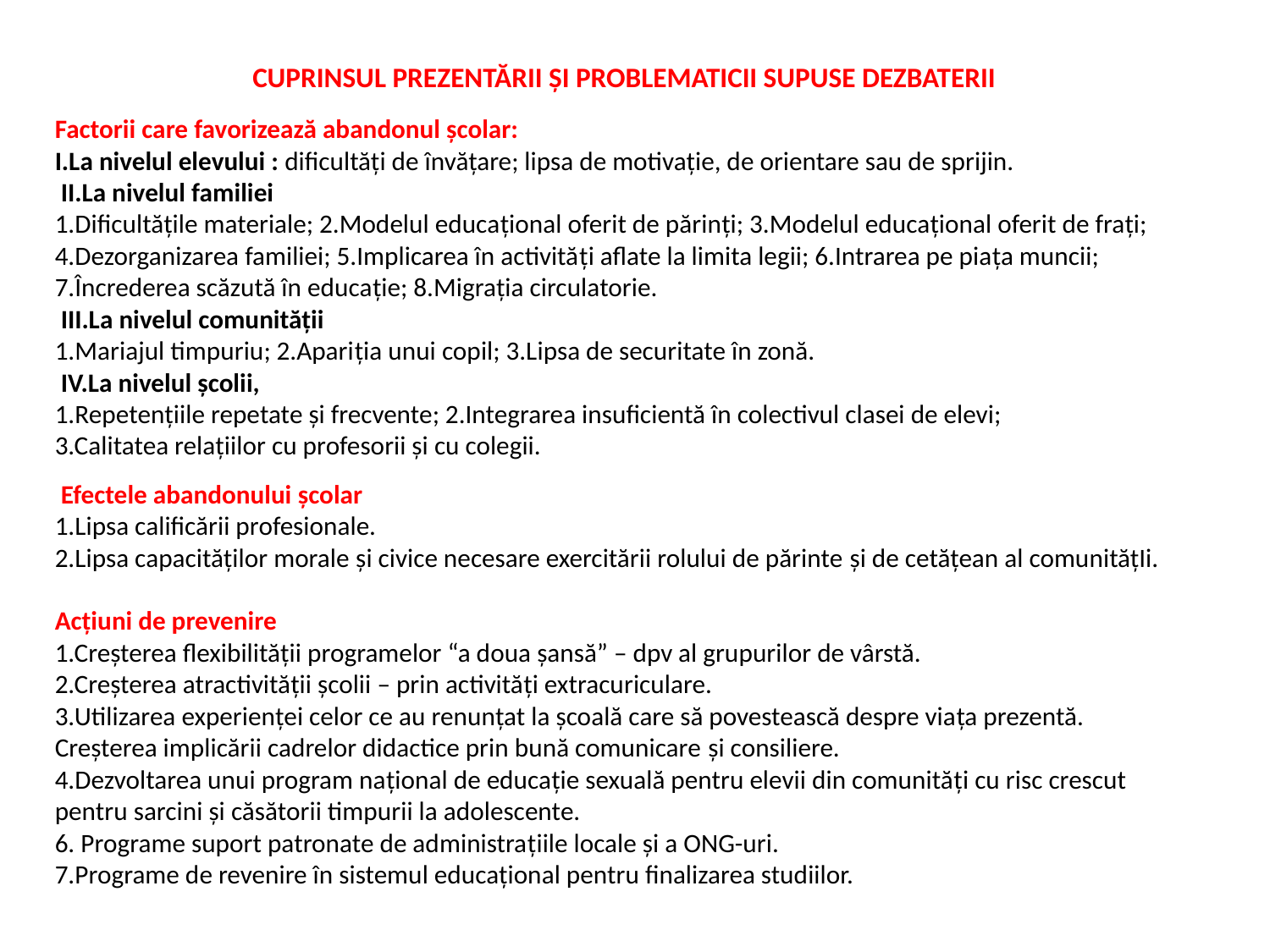

CUPRINSUL PREZENTĂRII ŞI PROBLEMATICII SUPUSE DEZBATERII

Factorii care favorizează abandonul şcolar:
I.La nivelul elevului : dificultăți de învățare; lipsa de motivație, de orientare sau de sprijin.
 II.La nivelul familiei
1.Dificultăţile materiale; 2.Modelul educaţional oferit de părinţi; 3.Modelul educaţional oferit de fraţi;
4.Dezorganizarea familiei; 5.Implicarea în activităţi aflate la limita legii; 6.Intrarea pe piaţa muncii;
7.Încrederea scăzută în educaţie; 8.Migraţia circulatorie.
 III.La nivelul comunităţii
1.Mariajul timpuriu; 2.Apariţia unui copil; 3.Lipsa de securitate în zonă.
 IV.La nivelul şcolii,
1.Repetenţiile repetate şi frecvente; 2.Integrarea insuficientă în colectivul clasei de elevi;
3.Calitatea relaţiilor cu profesorii şi cu colegii.

 Efectele abandonului şcolar
1.Lipsa calificării profesionale.
2.Lipsa capacităților morale și civice necesare exercitării rolului de părinte şi de cetățean al comunitățIi.

Acțiuni de prevenire
1.Creşterea flexibilităţii programelor “a doua şansă” – dpv al grupurilor de vârstă.
2.Creşterea atractivităţii şcolii – prin activităţi extracuriculare.
3.Utilizarea experienţei celor ce au renunţat la şcoală care să povestească despre viaţa prezentă.
Creşterea implicării cadrelor didactice prin bună comunicare și consiliere.
4.Dezvoltarea unui program naţional de educaţie sexuală pentru elevii din comunităţi cu risc crescut    pentru sarcini şi căsătorii timpurii la adolescente.
6. Programe suport patronate de administraţiile locale şi a ONG-uri.
7.Programe de revenire în sistemul educațional pentru finalizarea studiilor.